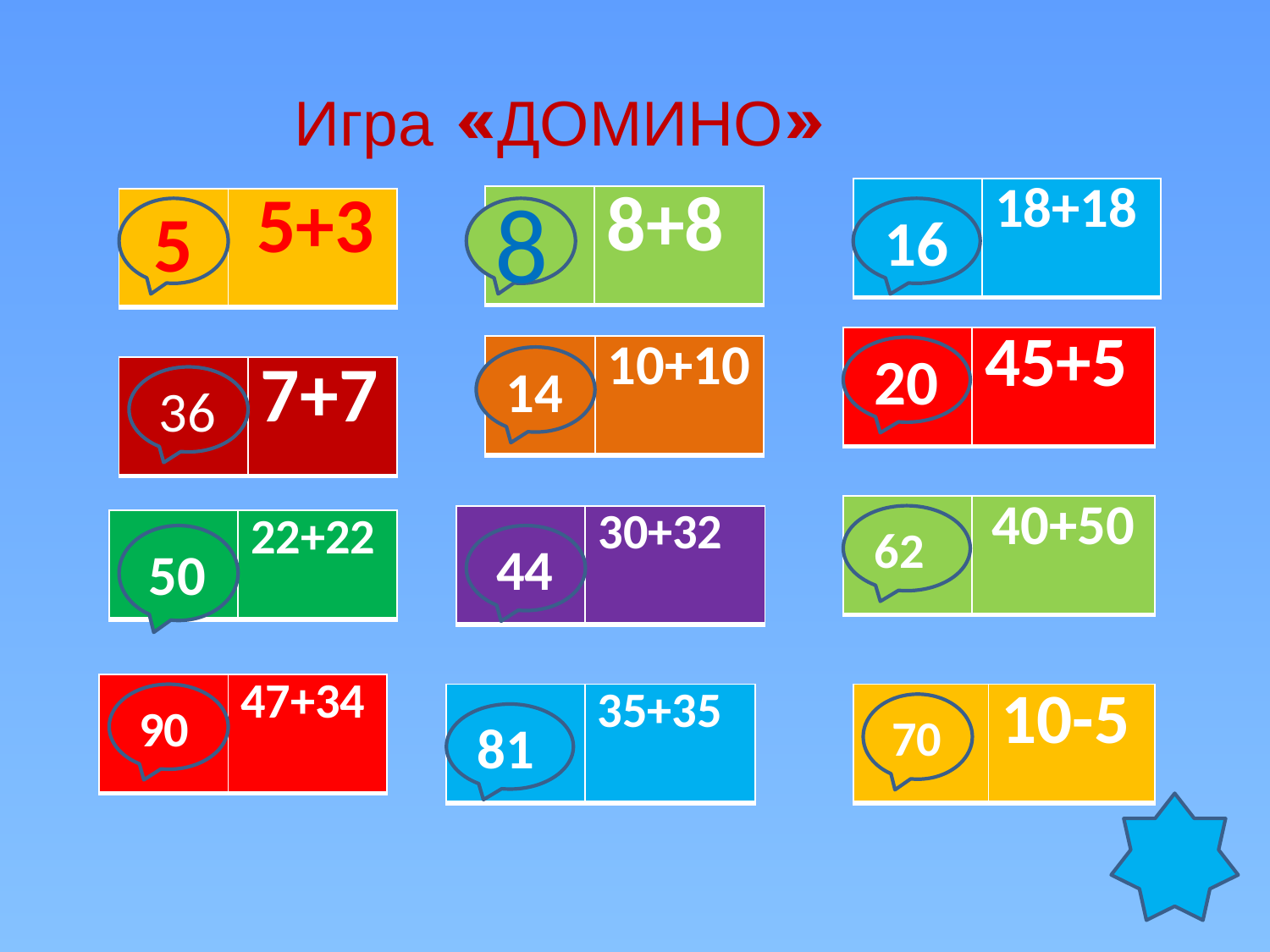

Игра «ДОМИНО»
|  | 18+18 |
| --- | --- |
|  | 8+8 |
| --- | --- |
|  | 5+3 |
| --- | --- |
5
8
16

|  | 45+5 |
| --- | --- |
|  | 10+10 |
| --- | --- |
20
14
|  | 7+7 |
| --- | --- |
36
|  | 40+50 |
| --- | --- |
|  | 30+32 |
| --- | --- |
62
|  | 22+22 |
| --- | --- |
50
44
|  | 47+34 |
| --- | --- |
90
|  | 35+35 |
| --- | --- |
|  | 10-5 |
| --- | --- |
70
81